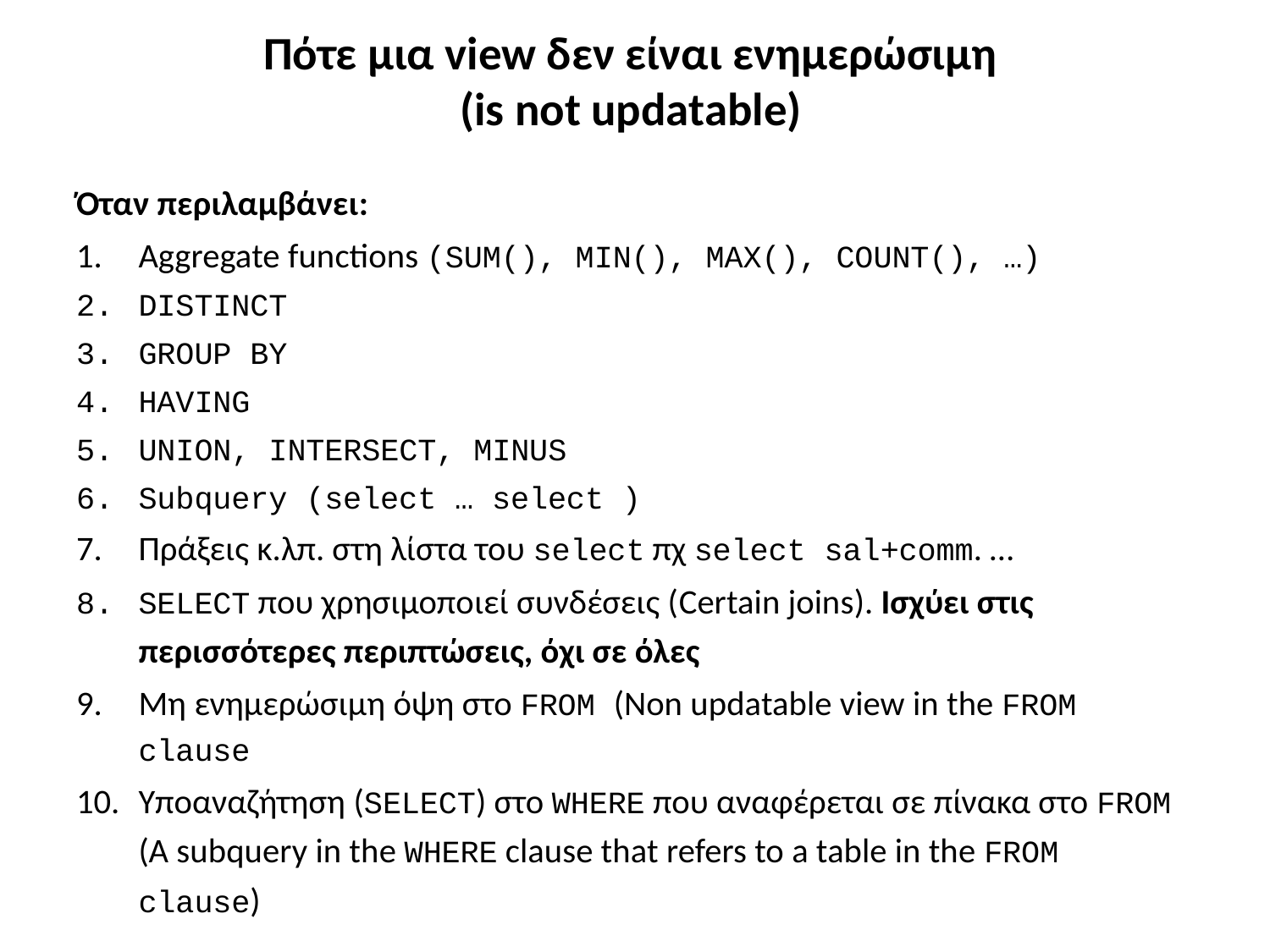

# Πότε μια view δεν είναι ενημερώσιμη (is not updatable)
Όταν περιλαμβάνει:
Aggregate functions (SUM(), MIN(), MAX(), COUNT(), …)
DISTINCT
GROUP BY
HAVING
UNION, INTERSECT, MINUS
Subquery (select … select )
Πράξεις κ.λπ. στη λίστα του select πχ select sal+comm. …
SELECT που χρησιμοποιεί συνδέσεις (Certain joins). Ισχύει στις περισσότερες περιπτώσεις, όχι σε όλες
Μη ενημερώσιμη όψη στο FROM (Non updatable view in the FROM clause
Υποαναζήτηση (SELECT) στο WHERE που αναφέρεται σε πίνακα στο FROM (A subquery in the WHERE clause that refers to a table in the FROM clause)